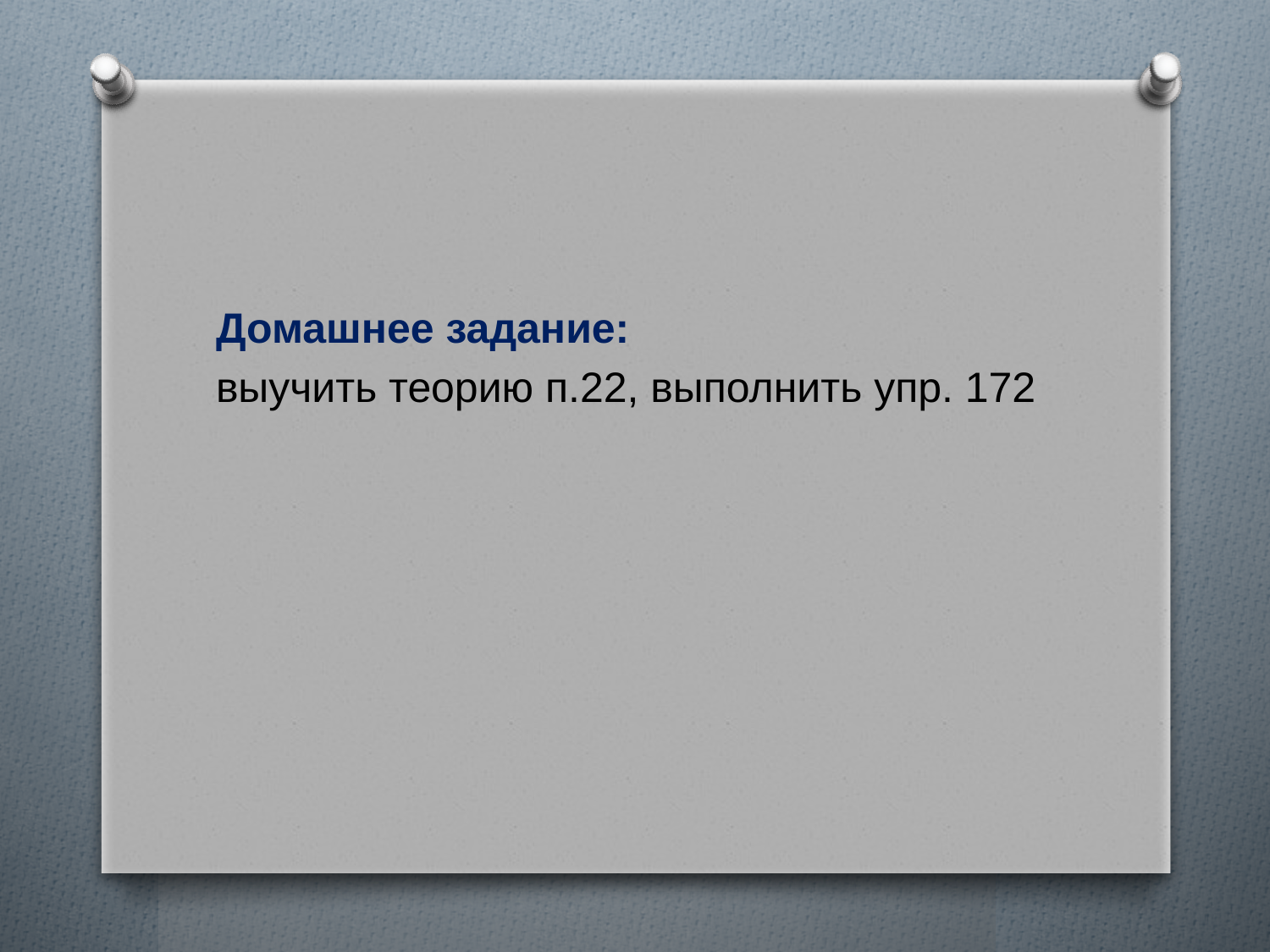

Домашнее задание:
выучить теорию п.22, выполнить упр. 172